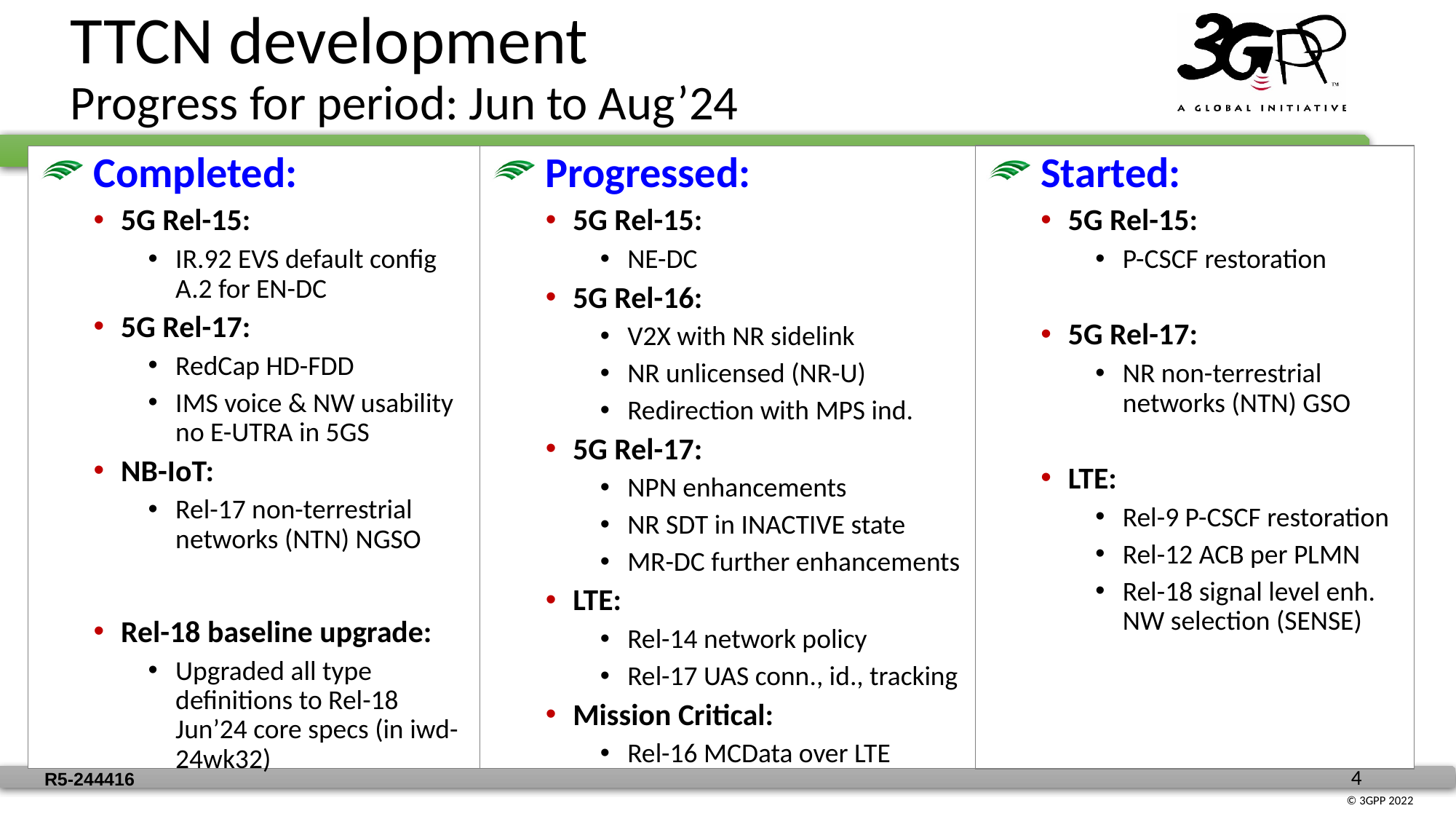

# TTCN development Progress for period: Jun to Aug’24
 Completed:
5G Rel-15:
IR.92 EVS default config A.2 for EN-DC
5G Rel-17:
RedCap HD-FDD
IMS voice & NW usability no E-UTRA in 5GS
NB-IoT:
Rel-17 non-terrestrial networks (NTN) NGSO

Rel-18 baseline upgrade:
Upgraded all type definitions to Rel-18 Jun’24 core specs (in iwd-24wk32)

 Progressed:
5G Rel-15:
NE-DC
5G Rel-16:
V2X with NR sidelink
NR unlicensed (NR-U)
Redirection with MPS ind.
5G Rel-17:
NPN enhancements
NR SDT in INACTIVE state
MR-DC further enhancements
LTE:
Rel-14 network policy
Rel-17 UAS conn., id., tracking
Mission Critical:
Rel-16 MCData over LTE

 Started:
5G Rel-15:
P-CSCF restoration

5G Rel-17:
NR non-terrestrial networks (NTN) GSO

LTE:
Rel-9 P-CSCF restoration
Rel-12 ACB per PLMN
Rel-18 signal level enh. NW selection (SENSE)